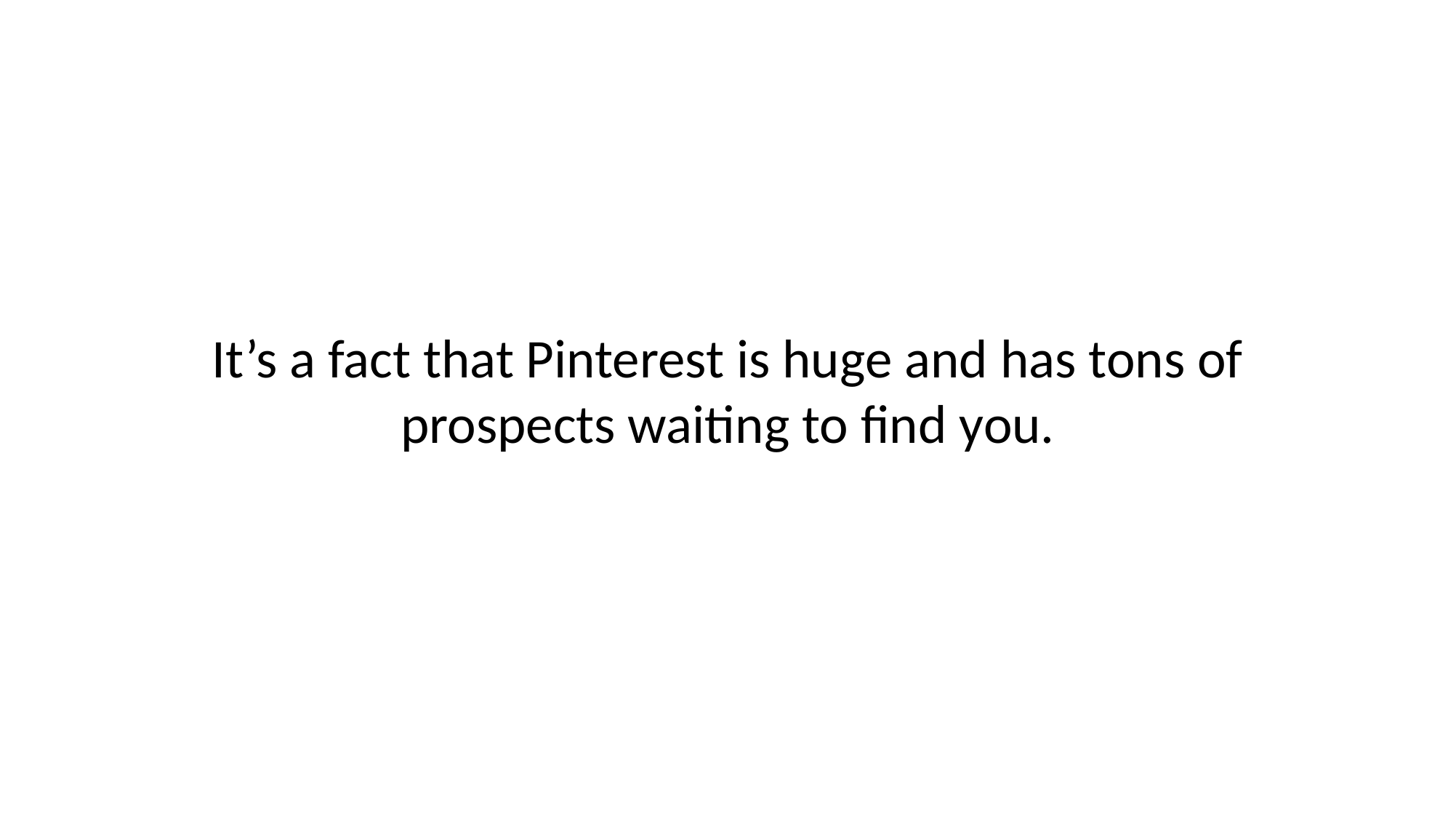

# It’s a fact that Pinterest is huge and has tons of prospects waiting to find you.